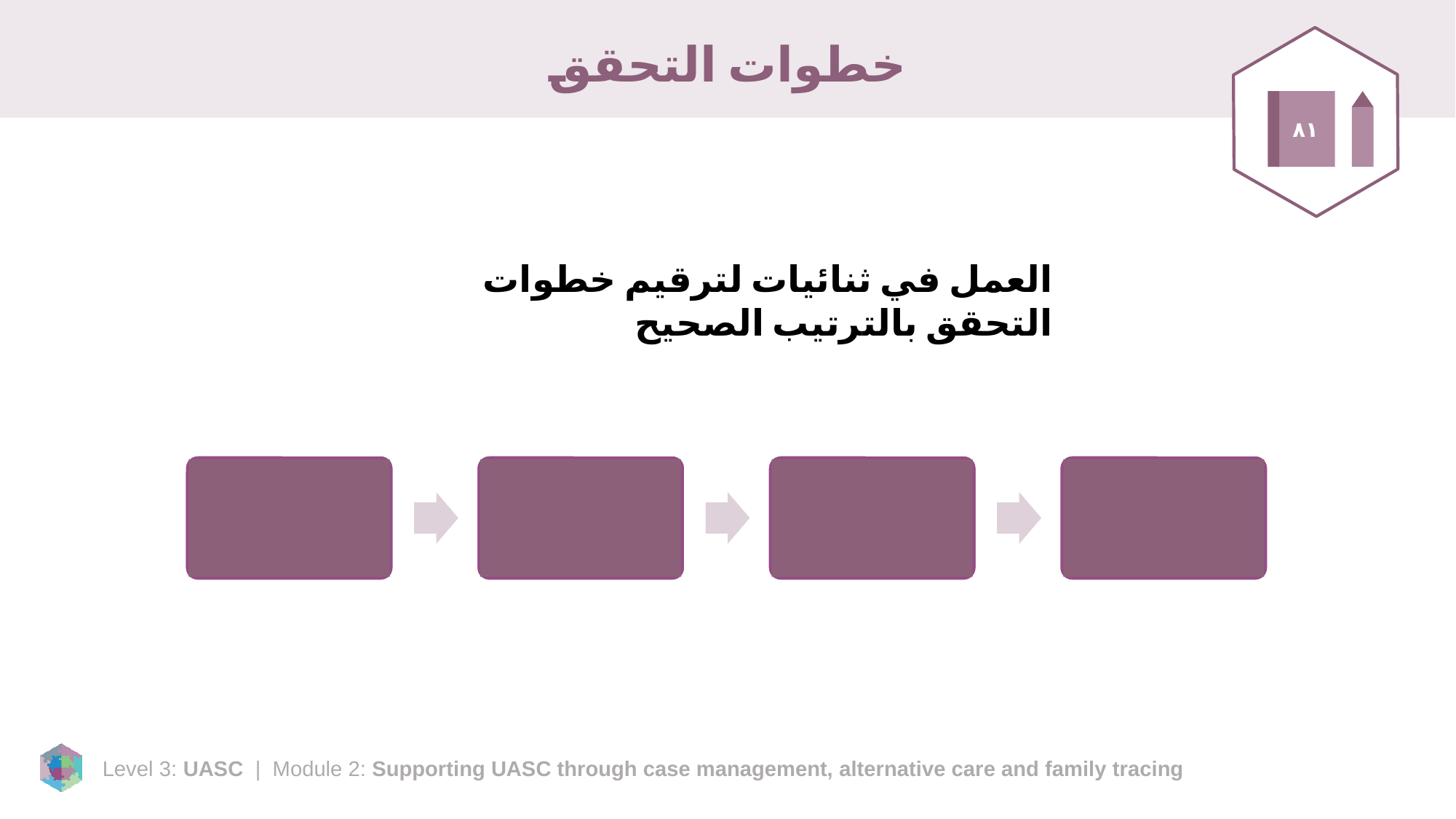

# خطوات التحقق

٨١

العمل في ثنائيات لترقيم خطوات التحقق بالترتيب الصحيح